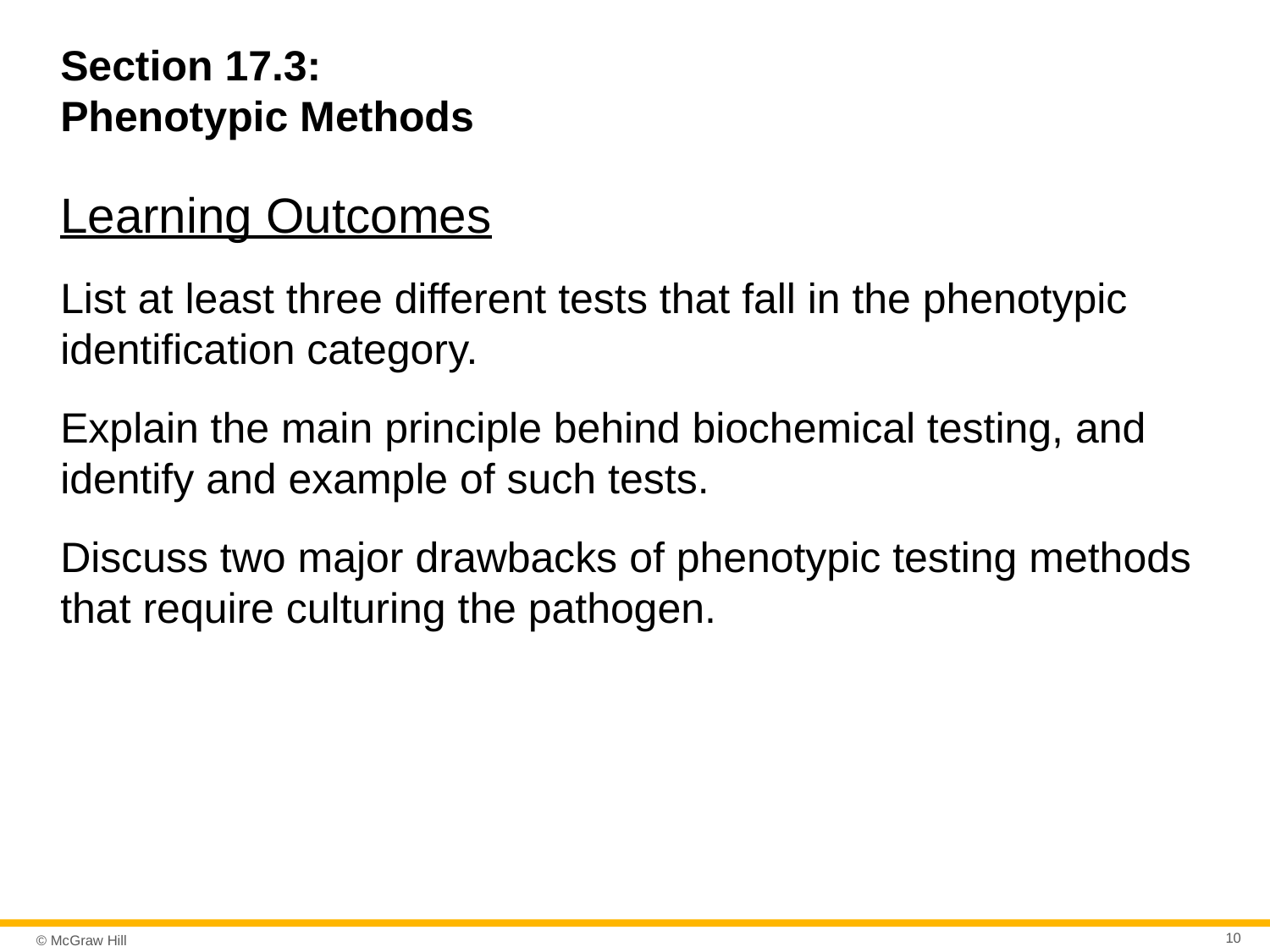

# Section 17.3: Phenotypic Methods
Learning Outcomes
List at least three different tests that fall in the phenotypic identification category.
Explain the main principle behind biochemical testing, and identify and example of such tests.
Discuss two major drawbacks of phenotypic testing methods that require culturing the pathogen.